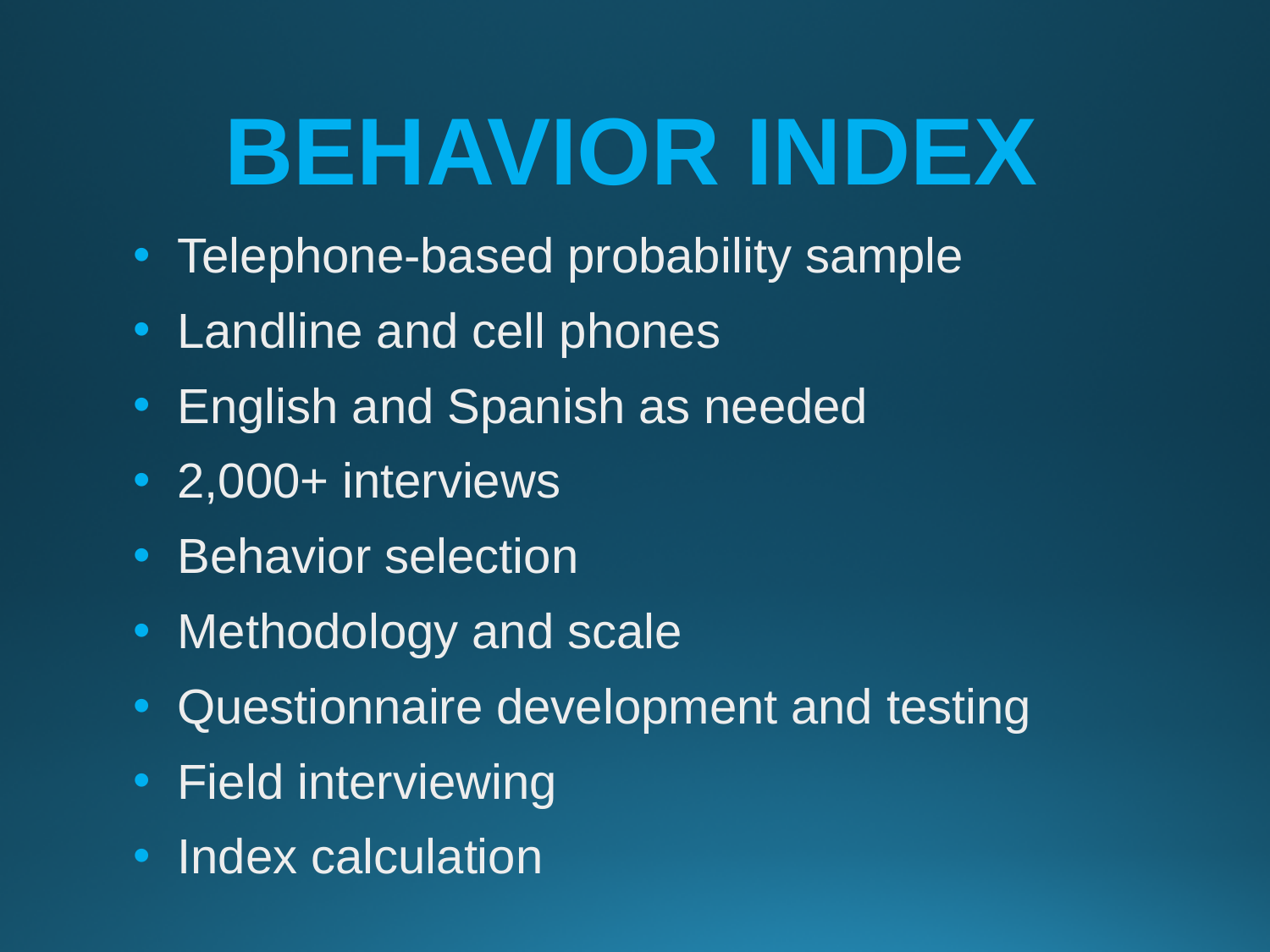

BEHAVIOR INDEX

Telephone-based probability sample
Landline and cell phones
English and Spanish as needed
2,000+ interviews
Behavior selection
Methodology and scale
Questionnaire development and testing
Field interviewing
Index calculation